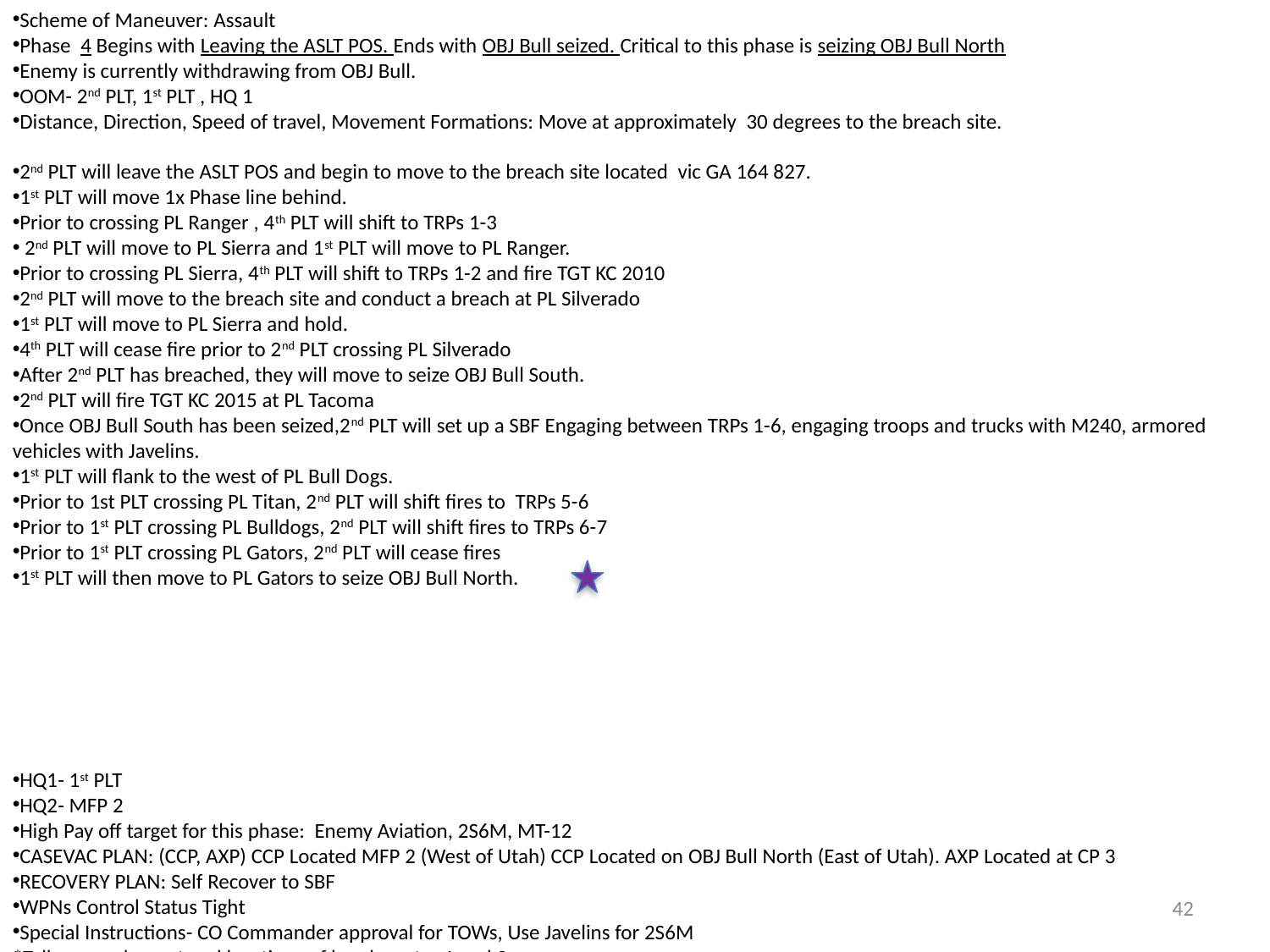

Scheme of Maneuver: Assault
Phase  4 Begins with Leaving the ASLT POS. Ends with OBJ Bull seized. Critical to this phase is seizing OBJ Bull North
Enemy is currently withdrawing from OBJ Bull.
OOM- 2nd PLT, 1st PLT , HQ 1
Distance, Direction, Speed of travel, Movement Formations: Move at approximately  30 degrees to the breach site.

2nd PLT will leave the ASLT POS and begin to move to the breach site located  vic GA 164 827.
1st PLT will move 1x Phase line behind.
Prior to crossing PL Ranger , 4th PLT will shift to TRPs 1-3
 2nd PLT will move to PL Sierra and 1st PLT will move to PL Ranger.
Prior to crossing PL Sierra, 4th PLT will shift to TRPs 1-2 and fire TGT KC 2010
2nd PLT will move to the breach site and conduct a breach at PL Silverado
1st PLT will move to PL Sierra and hold.
4th PLT will cease fire prior to 2nd PLT crossing PL Silverado
After 2nd PLT has breached, they will move to seize OBJ Bull South.
2nd PLT will fire TGT KC 2015 at PL Tacoma
Once OBJ Bull South has been seized,2nd PLT will set up a SBF Engaging between TRPs 1-6, engaging troops and trucks with M240, armored vehicles with Javelins.
1st PLT will flank to the west of PL Bull Dogs.
Prior to 1st PLT crossing PL Titan, 2nd PLT will shift fires to  TRPs 5-6
Prior to 1st PLT crossing PL Bulldogs, 2nd PLT will shift fires to TRPs 6-7
Prior to 1st PLT crossing PL Gators, 2nd PLT will cease fires
1st PLT will then move to PL Gators to seize OBJ Bull North.

HQ1- 1st PLT
HQ2- MFP 2
High Pay off target for this phase:  Enemy Aviation, 2S6M, MT-12
CASEVAC PLAN: (CCP, AXP) CCP Located MFP 2 (West of Utah) CCP Located on OBJ Bull North (East of Utah). AXP Located at CP 3
RECOVERY PLAN: Self Recover to SBF
WPNs Control Status Tight
Special Instructions- CO Commander approval for TOWs, Use Javelins for 2S6M
*Talk every element and locations of headquarter 1 and 2

42